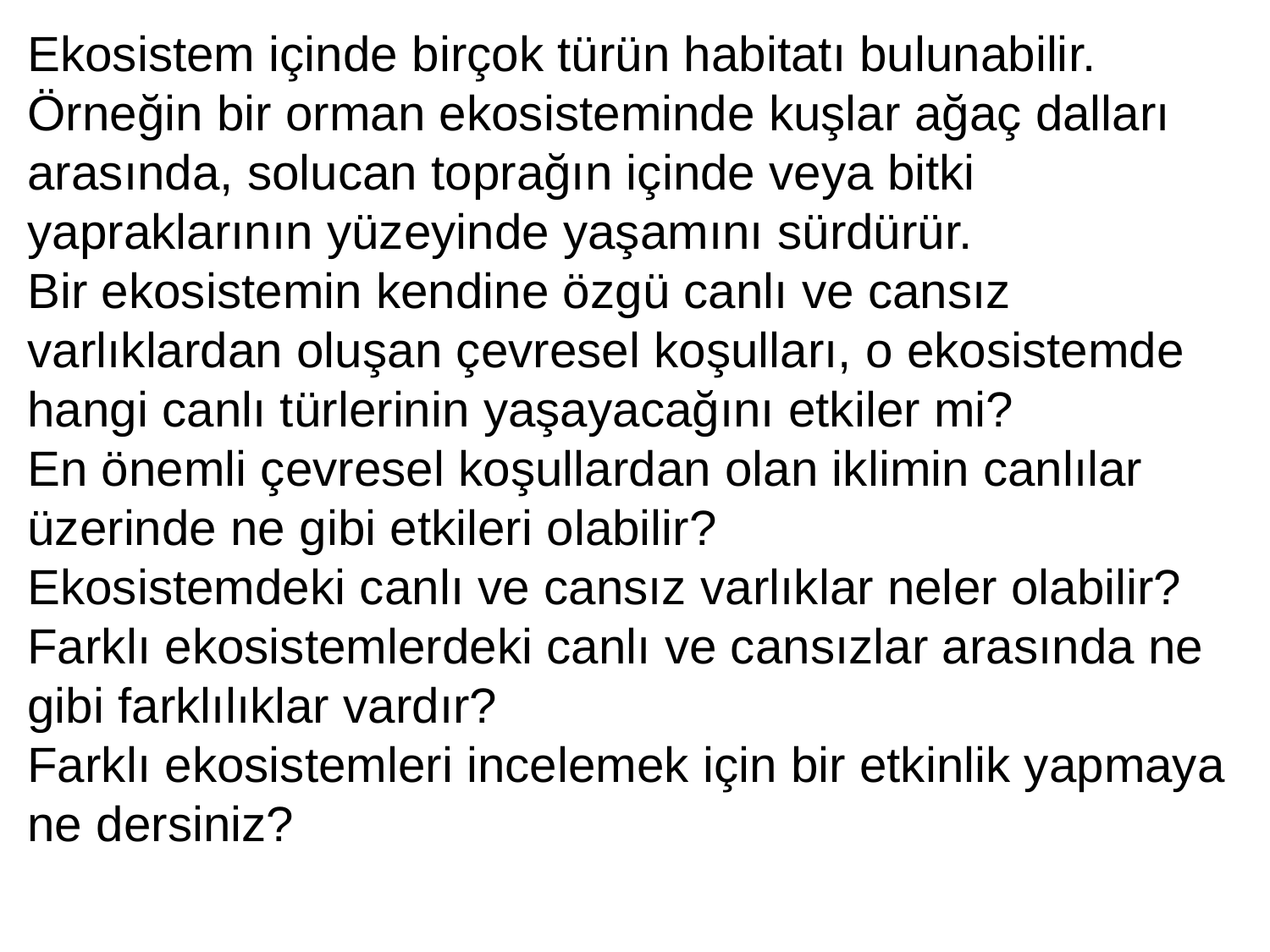

Ekosistem içinde birçok türün habitatı bulunabilir. Örneğin bir orman ekosisteminde kuşlar ağaç dalları arasında, solucan toprağın içinde veya bitki yapraklarının yüzeyinde yaşamını sürdürür.
Bir ekosistemin kendine özgü canlı ve cansız varlıklardan oluşan çevresel koşulları, o ekosistemde hangi canlı türlerinin yaşayacağını etkiler mi?
En önemli çevresel koşullardan olan iklimin canlılar üzerinde ne gibi etkileri olabilir?
Ekosistemdeki canlı ve cansız varlıklar neler olabilir? Farklı ekosistemlerdeki canlı ve cansızlar arasında ne gibi farklılıklar vardır?
Farklı ekosistemleri incelemek için bir etkinlik yapmaya ne dersiniz?